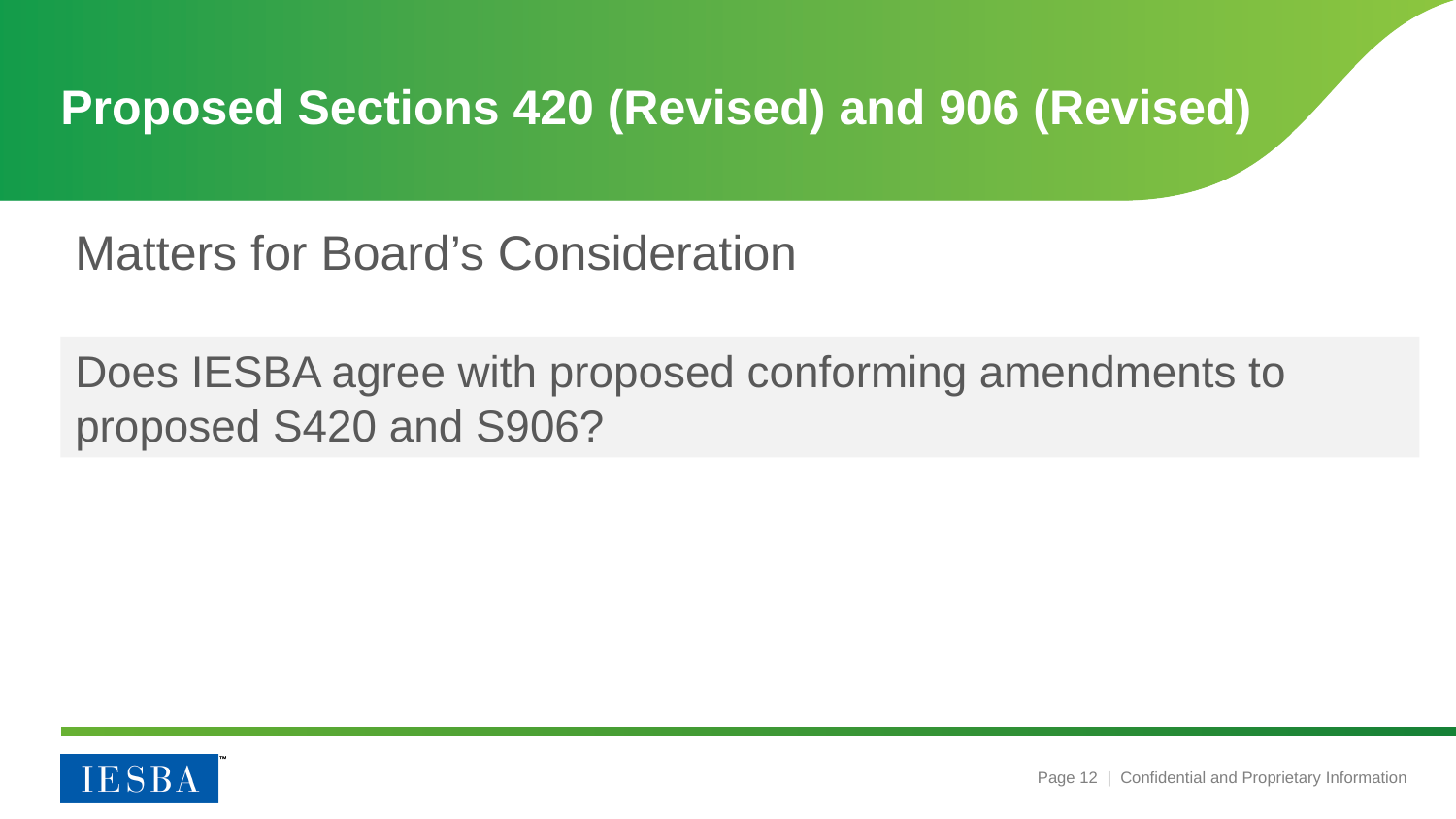

# Proposed Sections 420 (Revised) and 906 (Revised)
Matters for Board’s Consideration

Does IESBA agree with proposed conforming amendments to proposed S420 and S906?